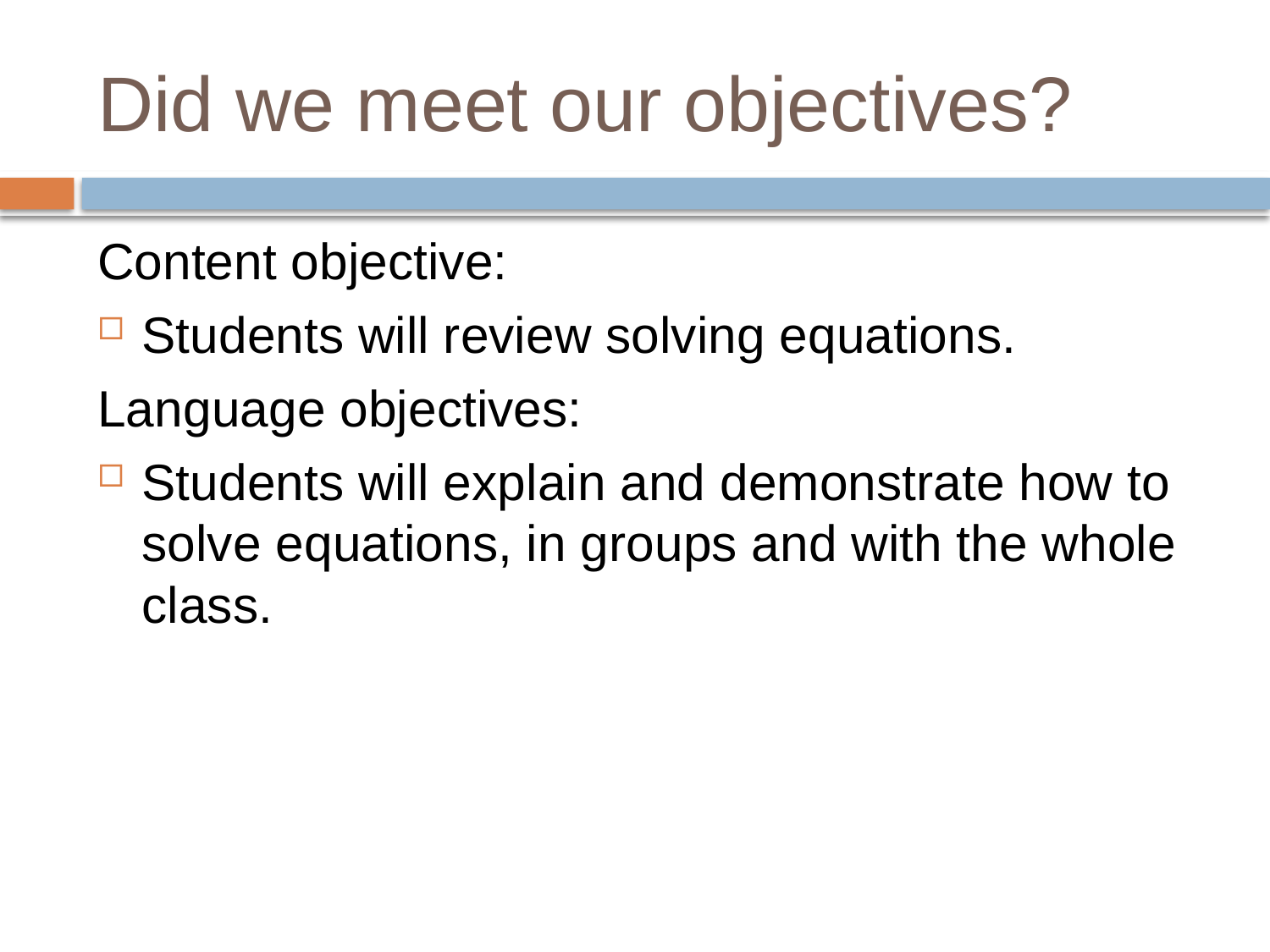

# Did we meet our objectives?
Content objective:
Students will review solving equations.
Language objectives:
Students will explain and demonstrate how to solve equations, in groups and with the whole class.